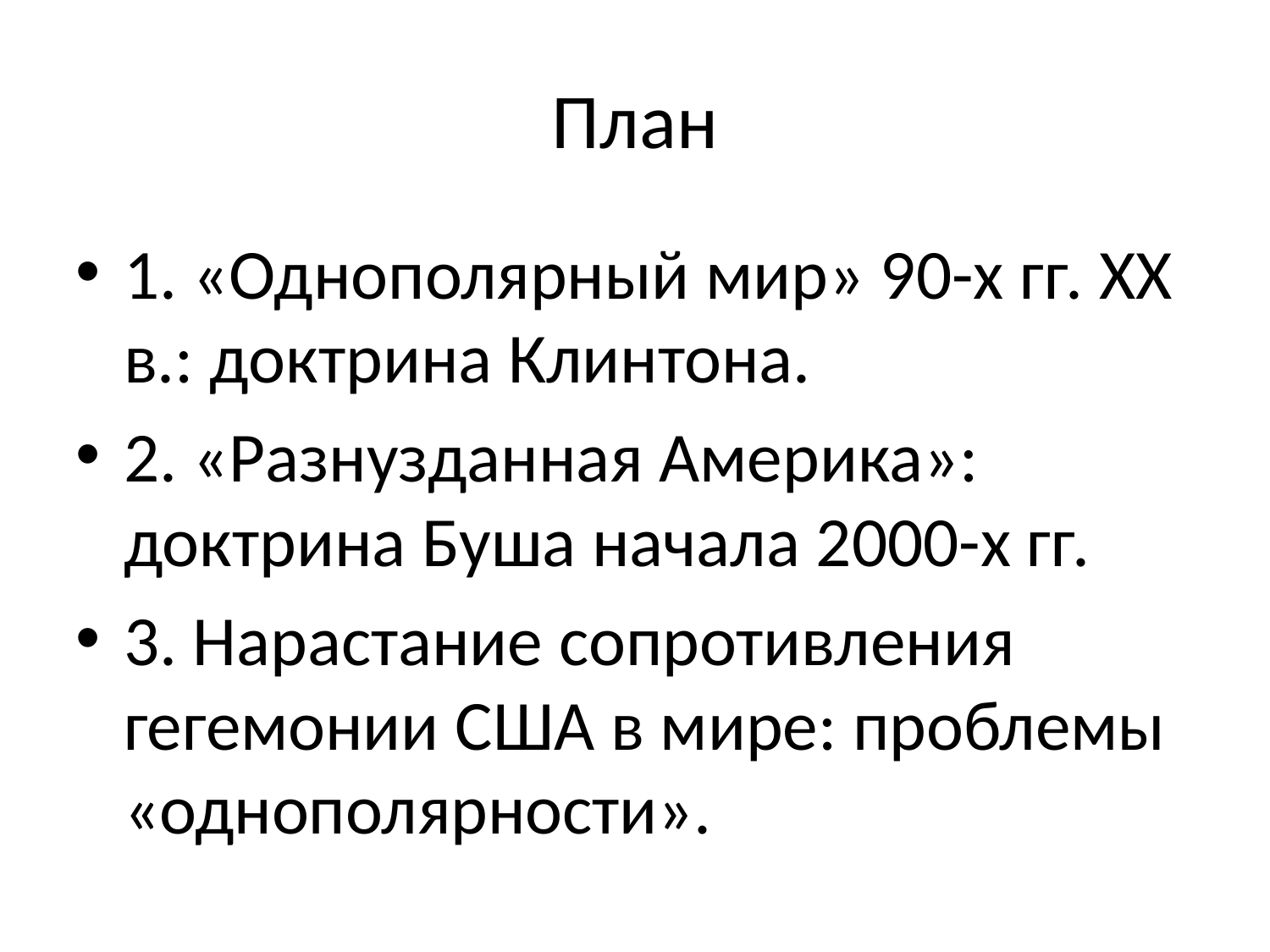

План
1. «Однополярный мир» 90-х гг. XX в.: доктрина Клинтона.
2. «Разнузданная Америка»: доктрина Буша начала 2000-х гг.
3. Нарастание сопротивления гегемонии США в мире: проблемы «однополярности».